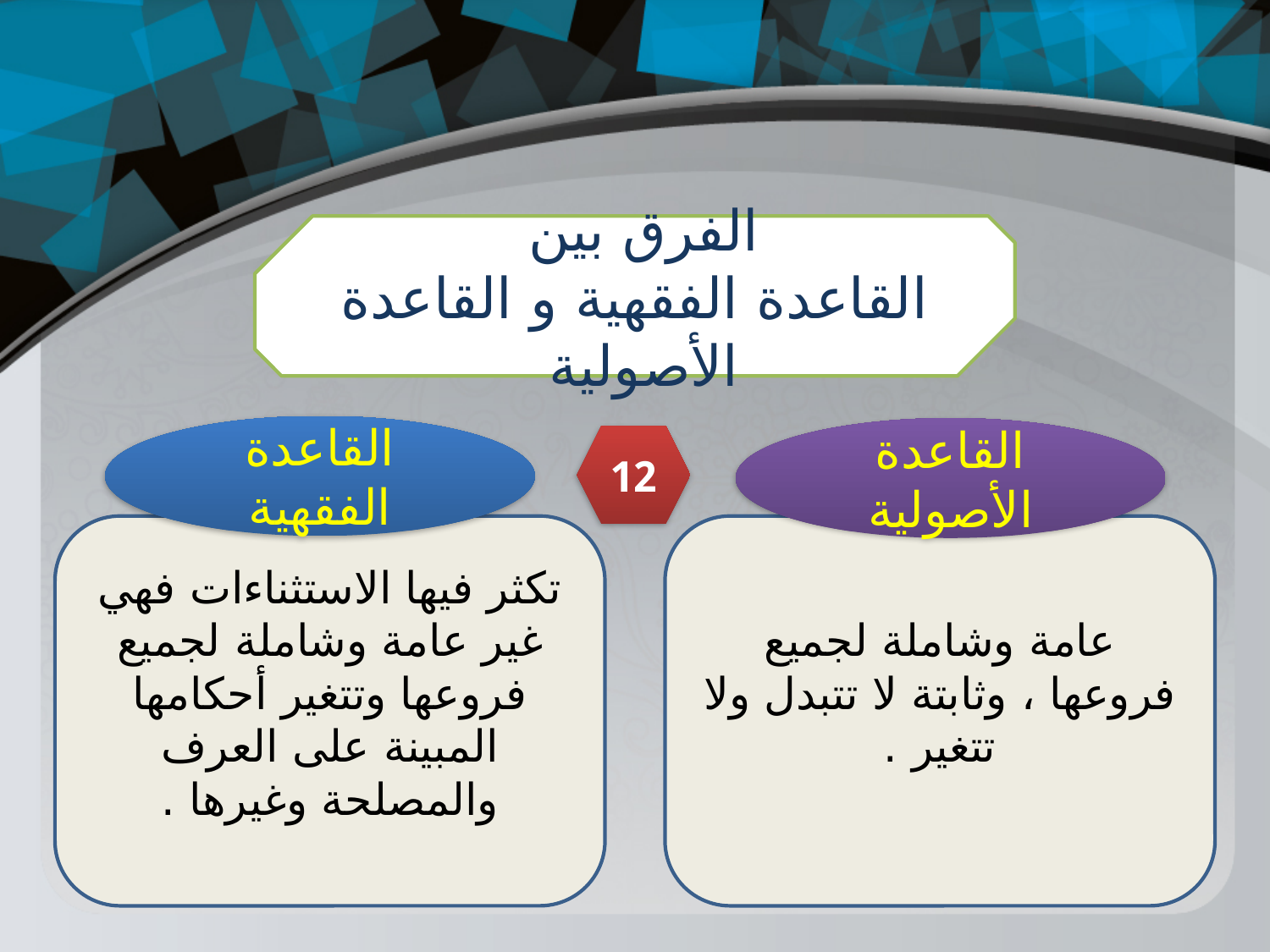

الفرق بين
القاعدة الفقهية و القاعدة الأصولية
القاعدة الفقهية
القاعدة الأصولية
12
تكثر فيها الاستثناءات فهي غير عامة وشاملة لجميع فروعها وتتغير أحكامها المبينة على العرف والمصلحة وغيرها .

عامة وشاملة لجميع فروعها ، وثابتة لا تتبدل ولا تتغير .